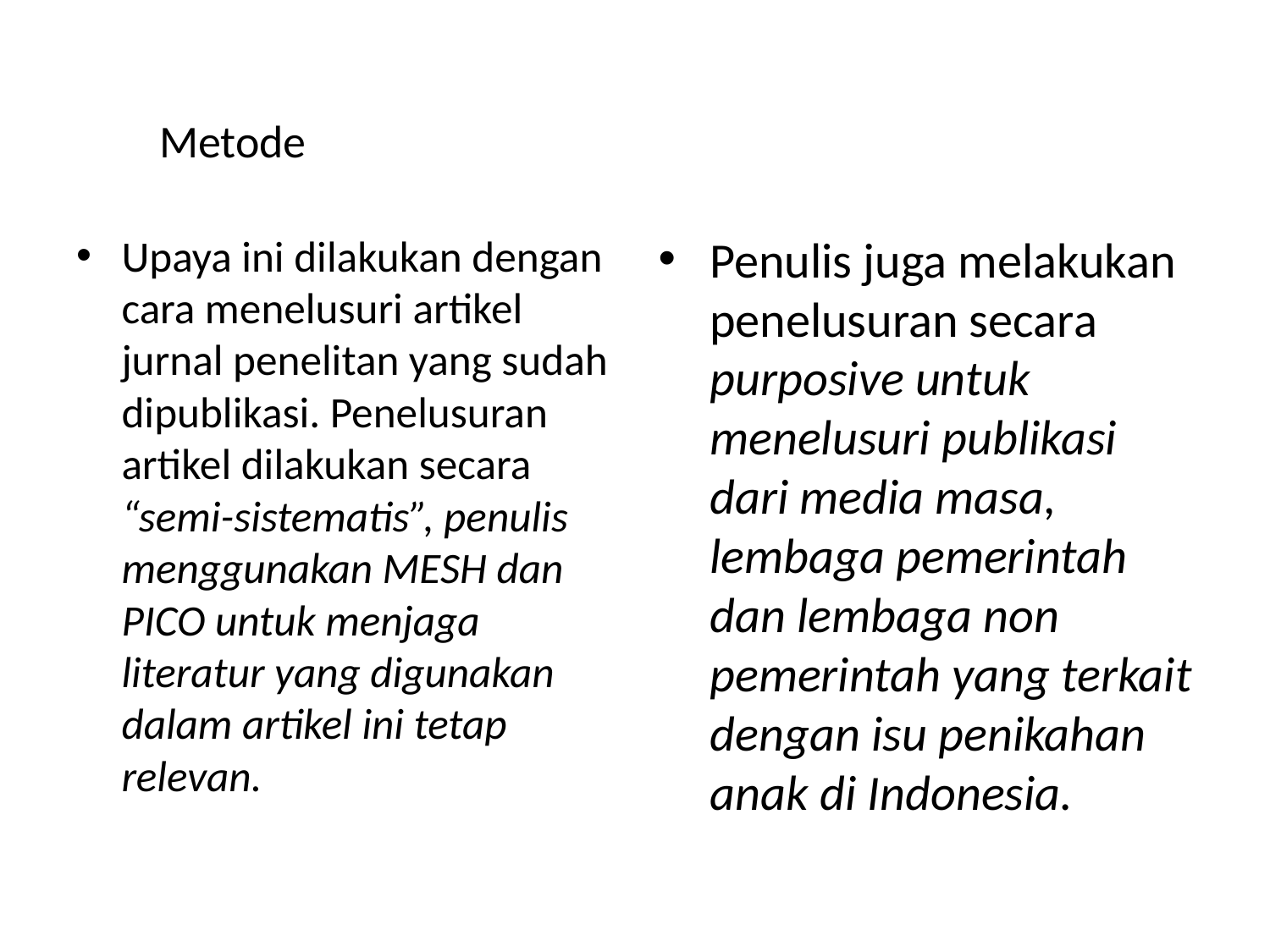

# Metode
Upaya ini dilakukan dengan cara menelusuri artikel jurnal penelitan yang sudah dipublikasi. Penelusuran artikel dilakukan secara “semi-sistematis”, penulis menggunakan MESH dan PICO untuk menjaga literatur yang digunakan dalam artikel ini tetap relevan.
Penulis juga melakukan penelusuran secara purposive untuk menelusuri publikasi dari media masa, lembaga pemerintah dan lembaga non pemerintah yang terkait dengan isu penikahan anak di Indonesia.